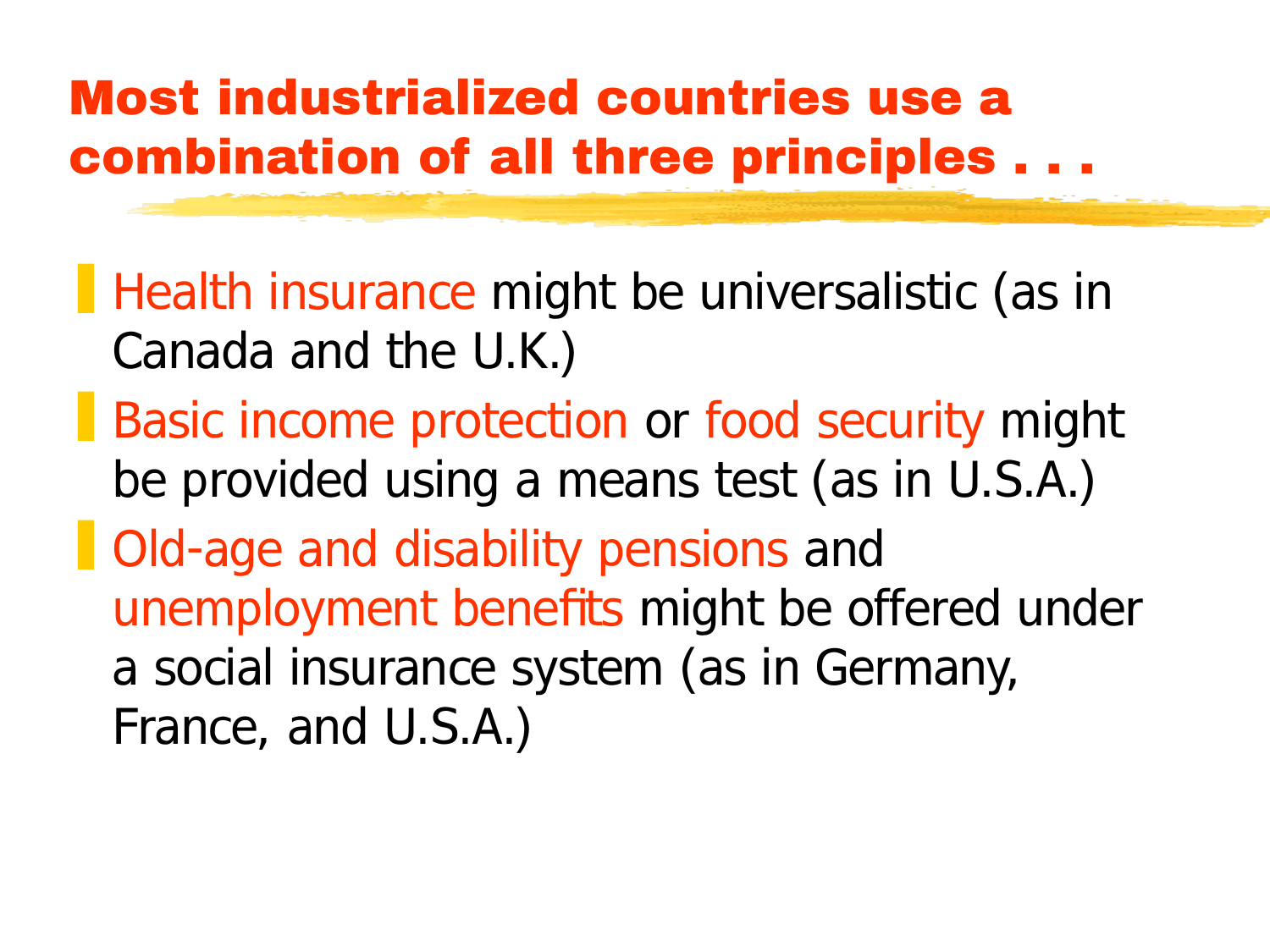

# Most industrialized countries use a combination of all three principles . . .
Health insurance might be universalistic (as in Canada and the U.K.)
Basic income protection or food security might be provided using a means test (as in U.S.A.)
Old-age and disability pensions and unemployment benefits might be offered under a social insurance system (as in Germany, France, and U.S.A.)